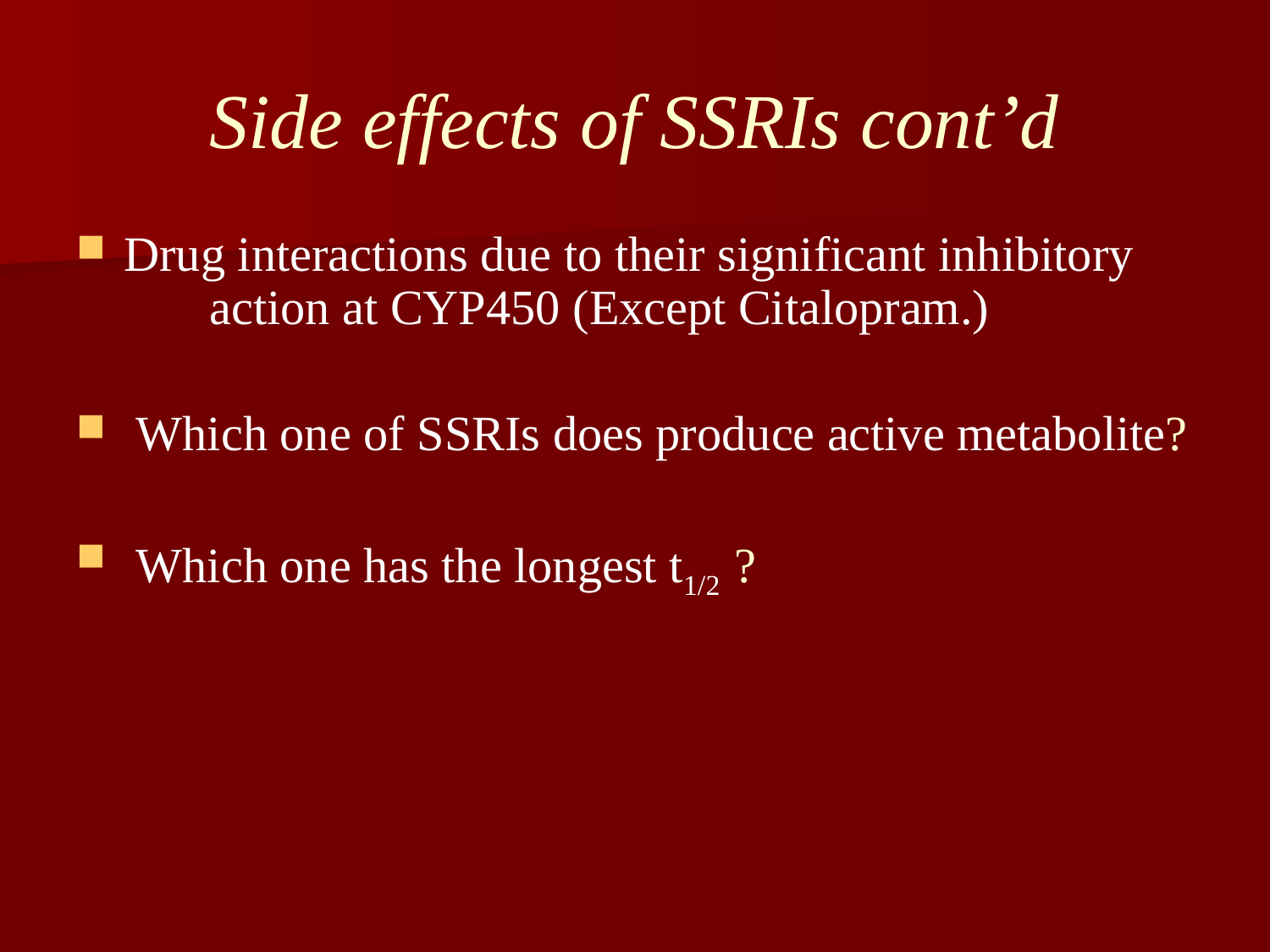

# Side effects of SSRIs cont’d
Drug interactions due to their significant inhibitory            action at CYP450 (Except Citalopram.)

 Which one of SSRIs does produce active metabolite?

 Which one has the longest t1/2  ?